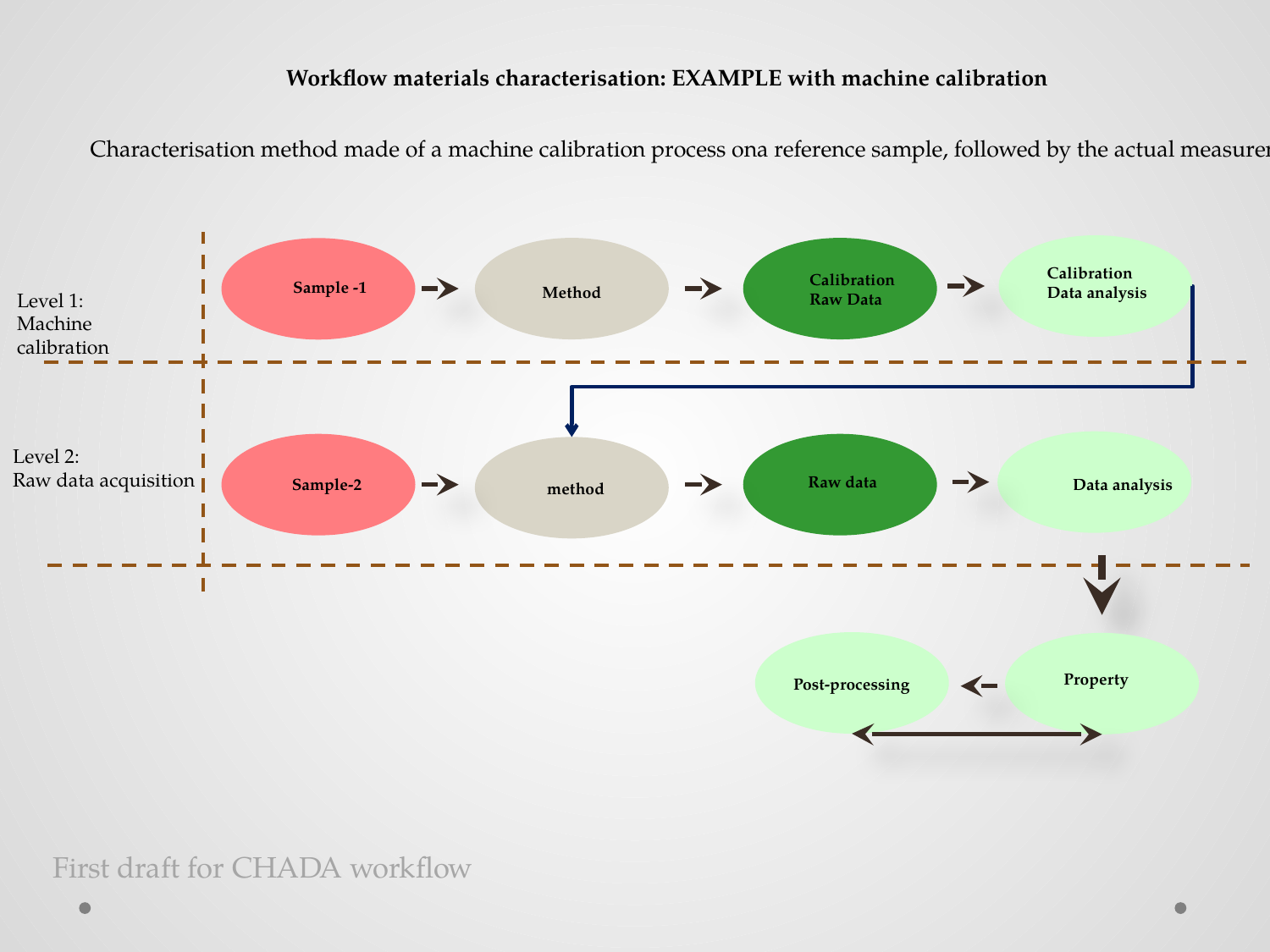

Workflow materials characterisation: EXAMPLE with machine calibration
Characterisation method made of a machine calibration process ona reference sample, followed by the actual measurement

Calibration
Data analysis
Calibration
Raw Data
Sample -1
Method
Level 1:
Machine calibration

Level 2:
Raw data acquisition
Raw data
Sample-2
Data analysis
method

Property
Post-processing
First draft for CHADA workflow